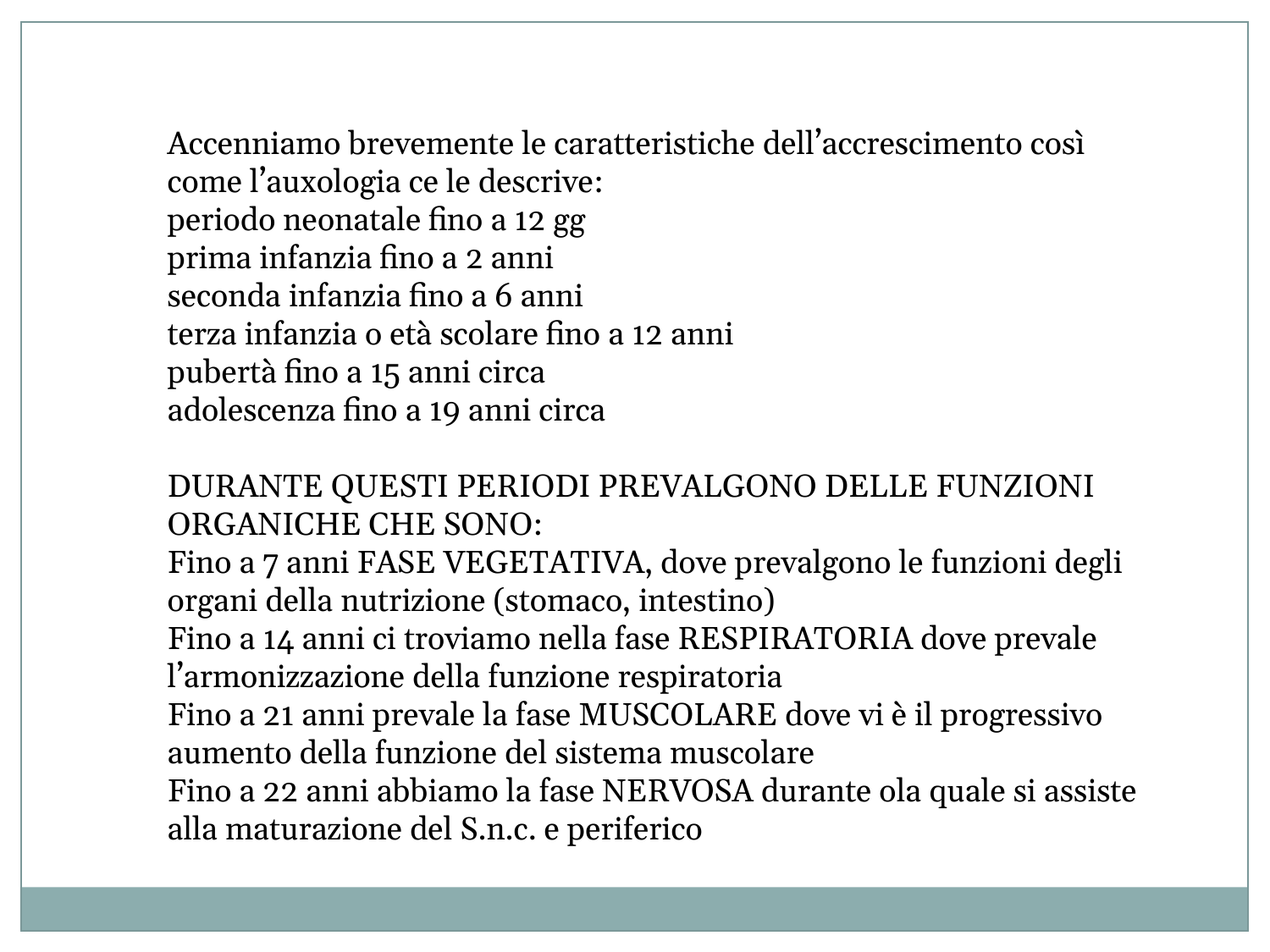

Accenniamo brevemente le caratteristiche dell’accrescimento così come l’auxologia ce le descrive:
periodo neonatale fino a 12 gg
prima infanzia fino a 2 anni
seconda infanzia fino a 6 anni
terza infanzia o età scolare fino a 12 anni
pubertà fino a 15 anni circa
adolescenza fino a 19 anni circa
DURANTE QUESTI PERIODI PREVALGONO DELLE FUNZIONI ORGANICHE CHE SONO:
Fino a 7 anni FASE VEGETATIVA, dove prevalgono le funzioni degli organi della nutrizione (stomaco, intestino)
Fino a 14 anni ci troviamo nella fase RESPIRATORIA dove prevale l’armonizzazione della funzione respiratoria
Fino a 21 anni prevale la fase MUSCOLARE dove vi è il progressivo aumento della funzione del sistema muscolare
Fino a 22 anni abbiamo la fase NERVOSA durante ola quale si assiste alla maturazione del S.n.c. e periferico